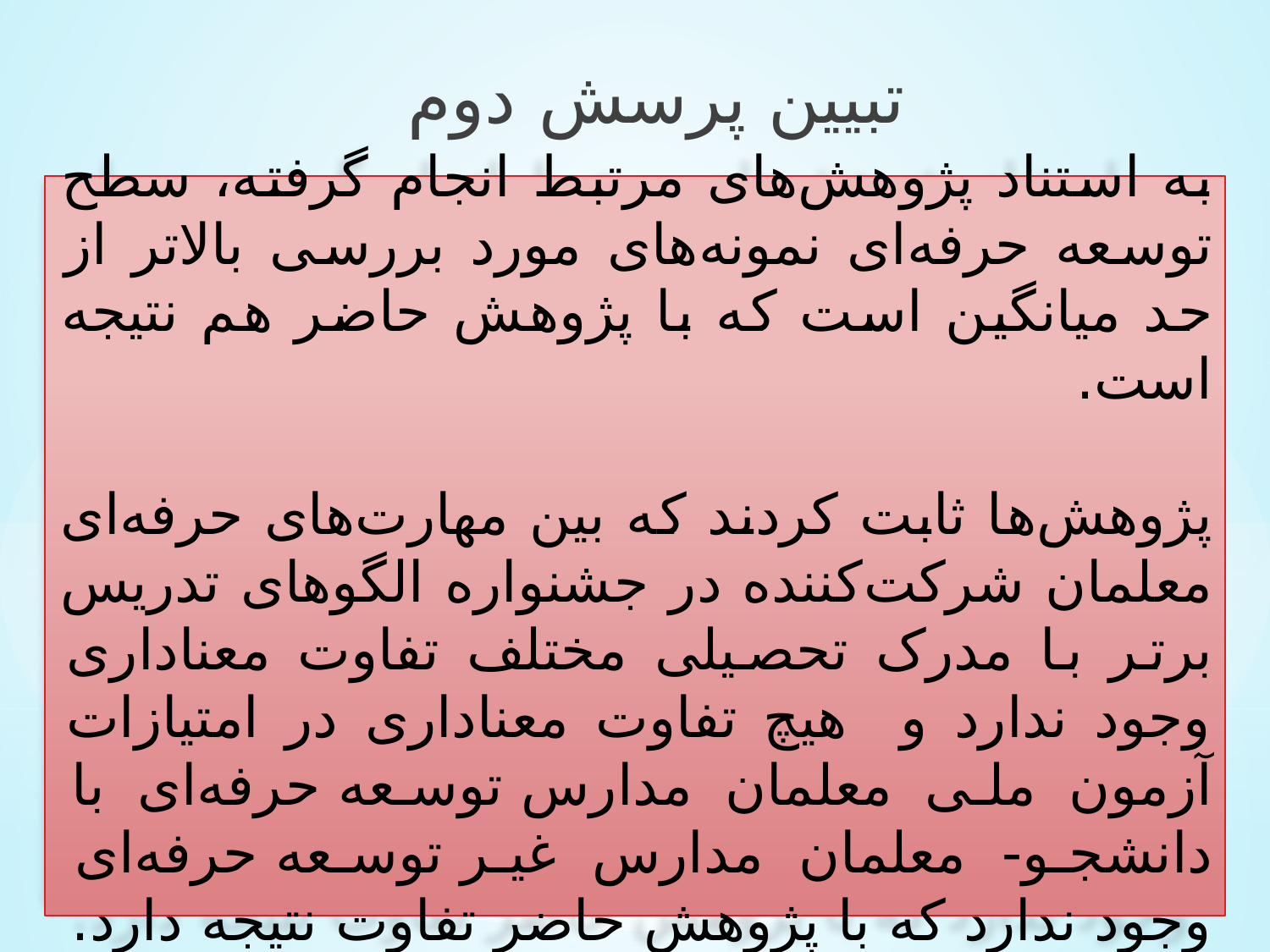

تبیین پرسش دوم
به استناد پژوهش‌های مرتبط انجام گرفته، سطح توسعه حرفه‌ای نمونه‌های مورد بررسی بالاتر از حد میانگین است که با پژوهش حاضر هم نتیجه است.

پژوهش‌ها ثابت کردند که بین مهارت‌های حرفه‌ای معلمان شرکت‌کننده در جشنواره الگوهای تدریس برتر با مدرک تحصیلی مختلف تفاوت معناداری وجود ندارد و  هیچ تفاوت معناداری در امتیازات آزمون ملی معلمان مدارس توسعه حرفه‌ای با دانشجو- معلمان مدارس غیر توسعه حرفه‌ای وجود ندارد که با پژوهش حاضر تفاوت نتیجه دارد.